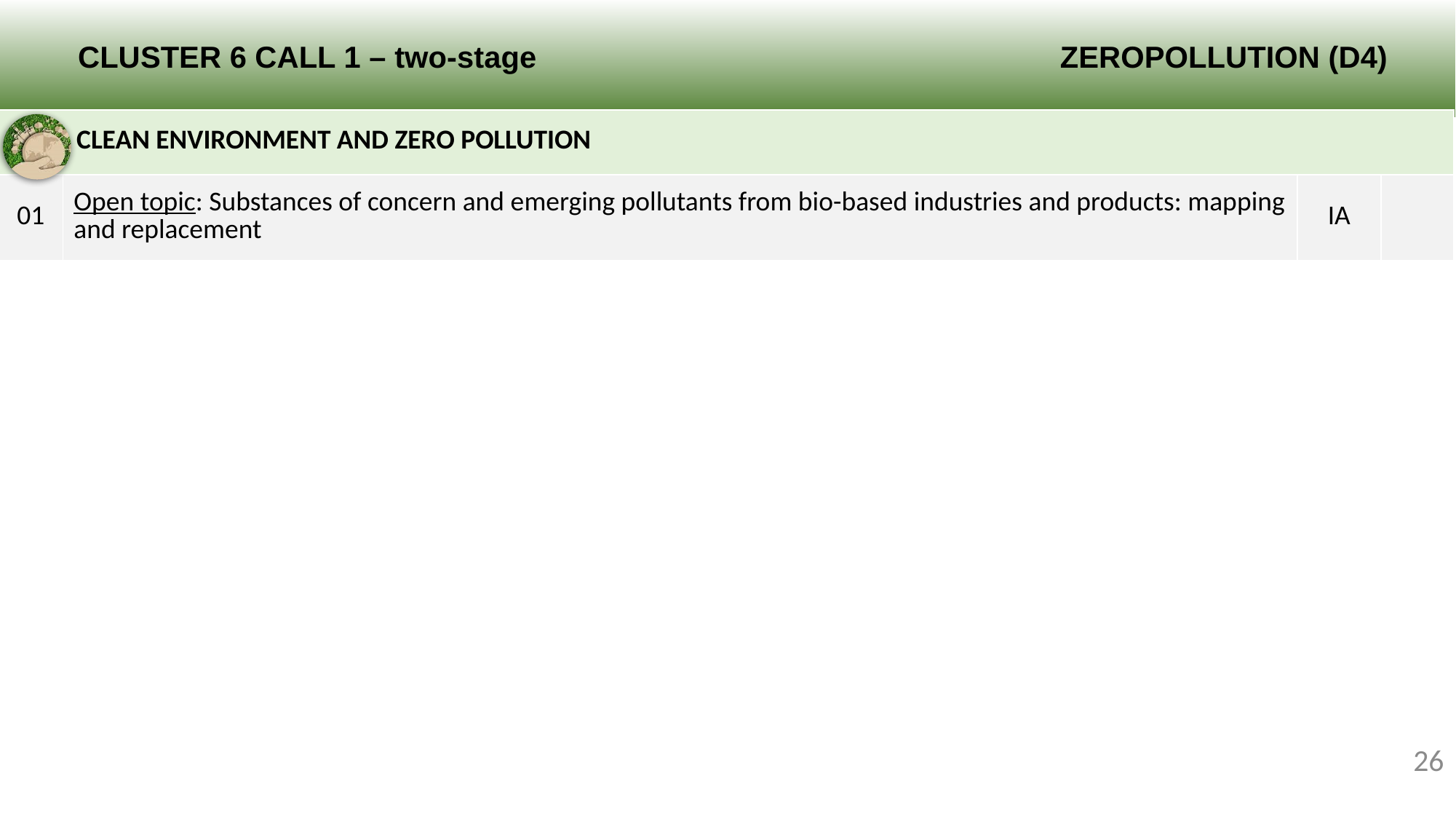

# Cluster 6 Call 1 – two-stage					        ZEROPOLLUTION (D4)
| Clean ENVIRONMENT AND ZERO POLLUTION |  |  |  |
| --- | --- | --- | --- |
| 01 | Open topic: Substances of concern and emerging pollutants from bio-based industries and products: mapping and replacement | IA |  |

26